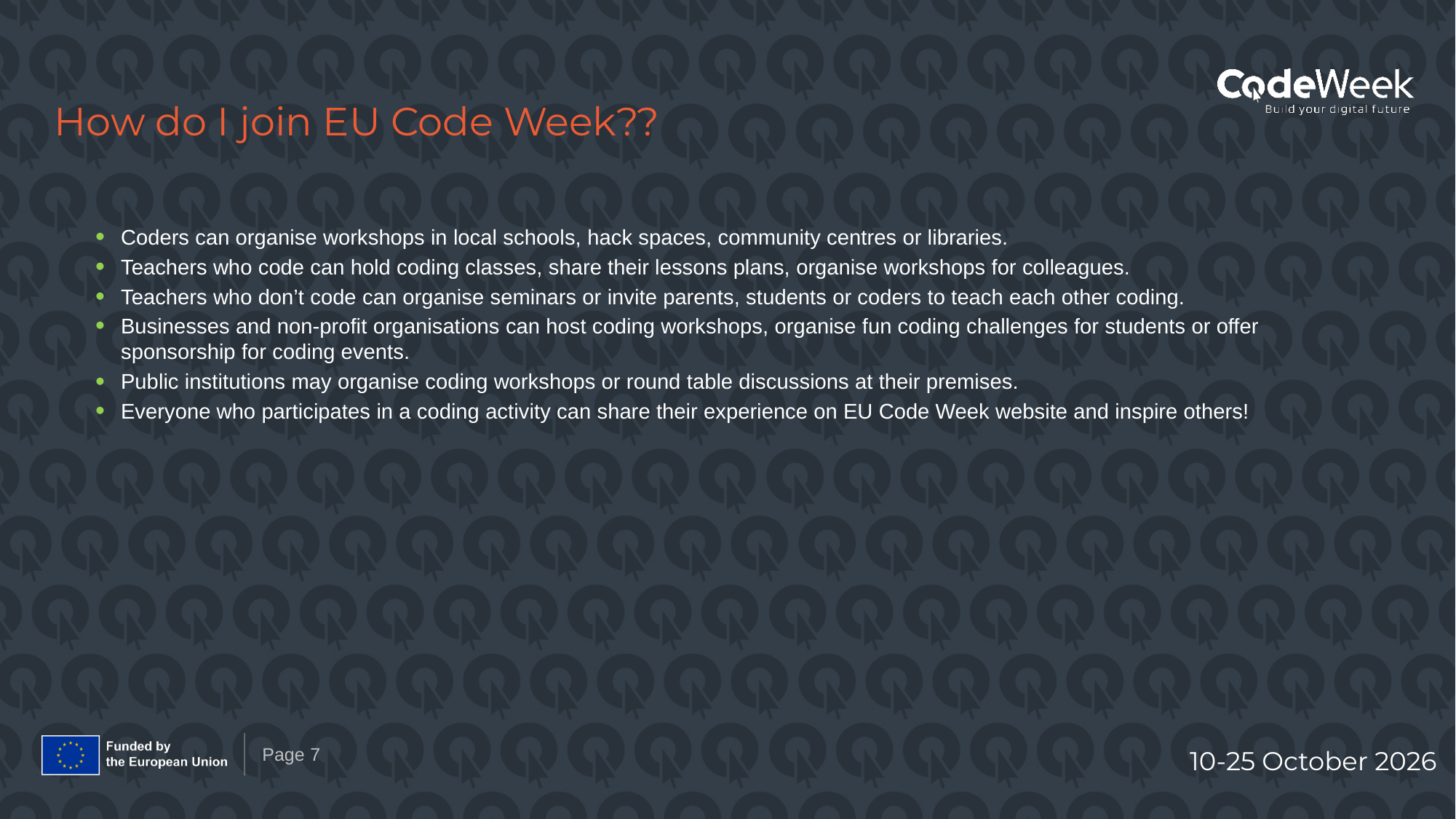

# How do I join EU Code Week??
Coders can organise workshops in local schools, hack spaces, community centres or libraries.
Teachers who code can hold coding classes, share their lessons plans, organise workshops for colleagues.
Teachers who don’t code can organise seminars or invite parents, students or coders to teach each other coding.
Businesses and non-profit organisations can host coding workshops, organise fun coding challenges for students or offer sponsorship for coding events.
Public institutions may organise coding workshops or round table discussions at their premises.
Everyone who participates in a coding activity can share their experience on EU Code Week website and inspire others!